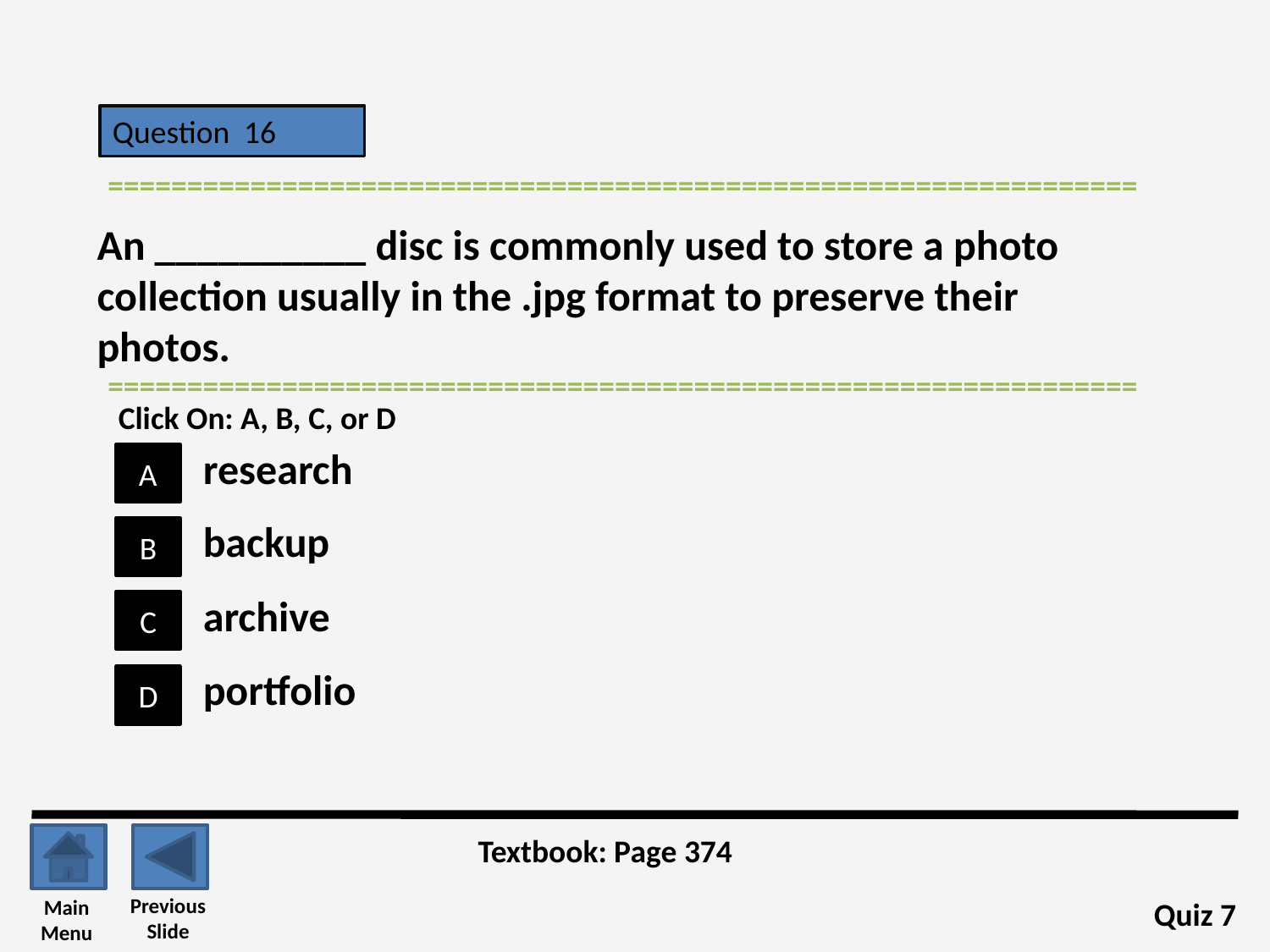

Question  16
=================================================================
An __________ disc is commonly used to store a photo collection usually in the .jpg format to preserve their photos.
=================================================================
Click On: A, B, C, or D

research
A
backup
B
archive
C
portfolio
D

Textbook: Page 374
Previous
Slide
Main
Menu
Quiz 7